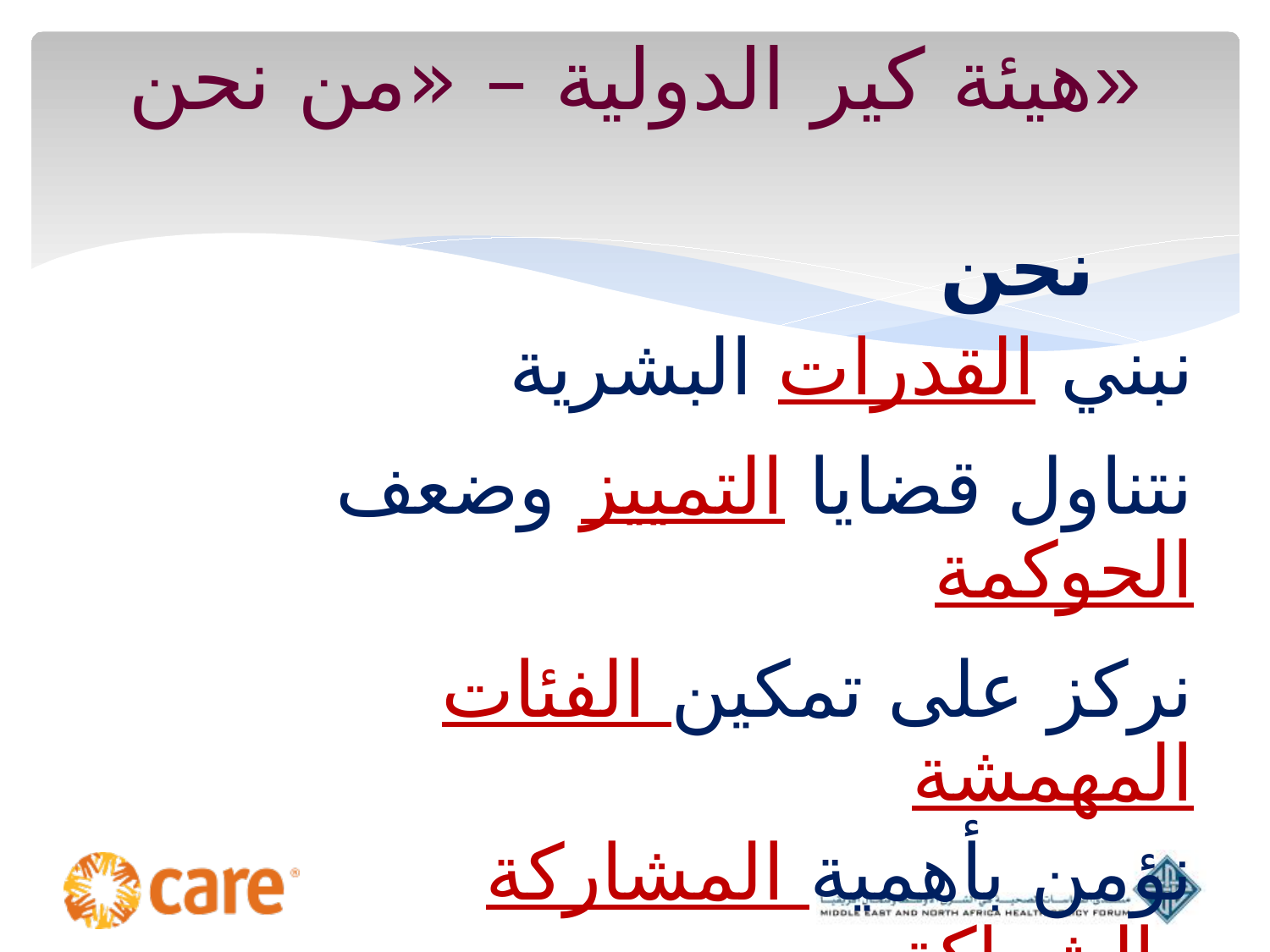

# هيئة كير الدولية – «من نحن»
نحن
	نبني القدرات البشرية

	نتناول قضايا التمييز وضعف الحوكمة

	نركز على تمكين الفئات المهمشة
	نؤمن بأهمية المشاركة والشراكة